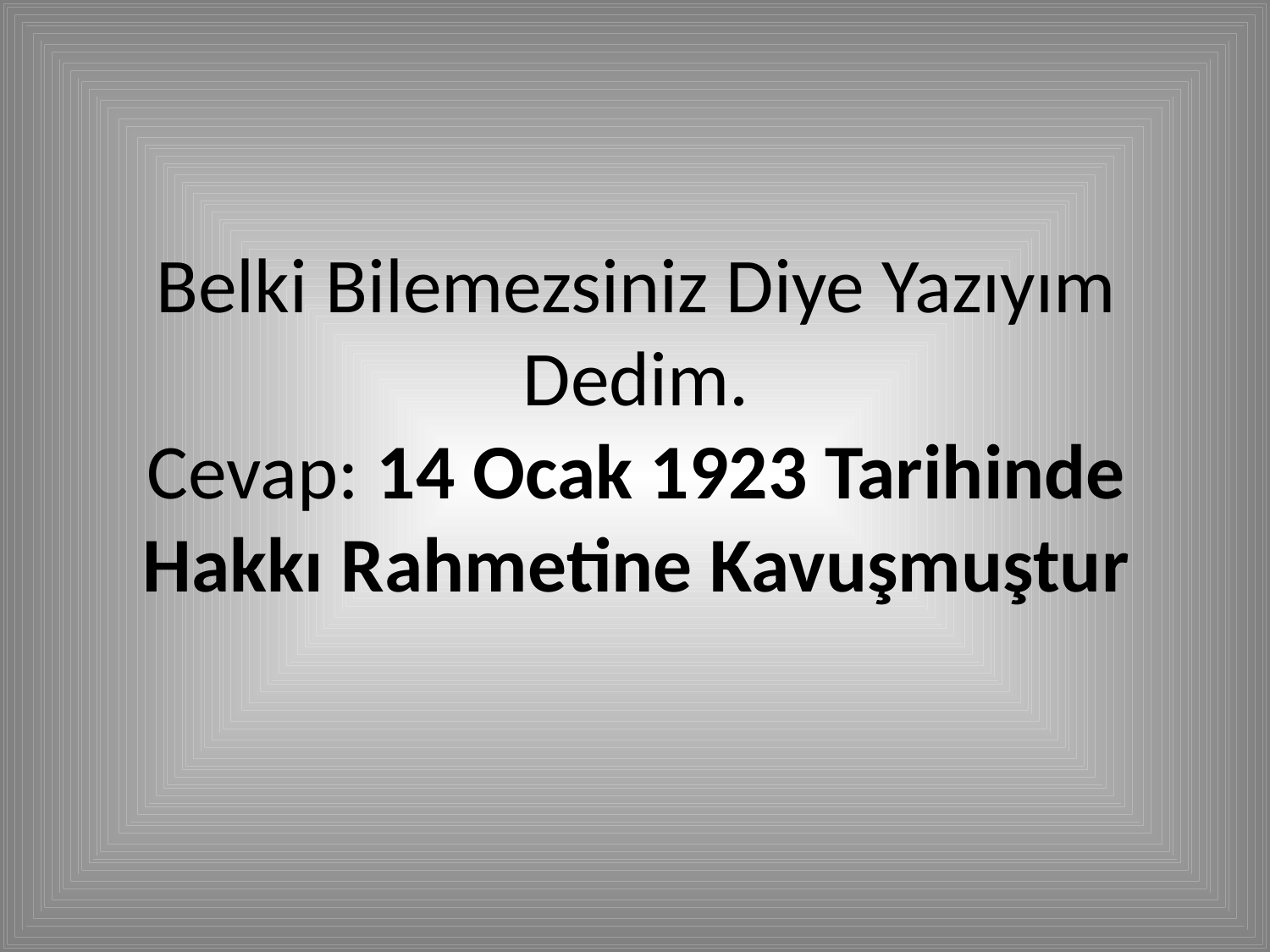

# Belki Bilemezsiniz Diye Yazıyım Dedim. Cevap: 14 Ocak 1923 Tarihinde Hakkı Rahmetine Kavuşmuştur